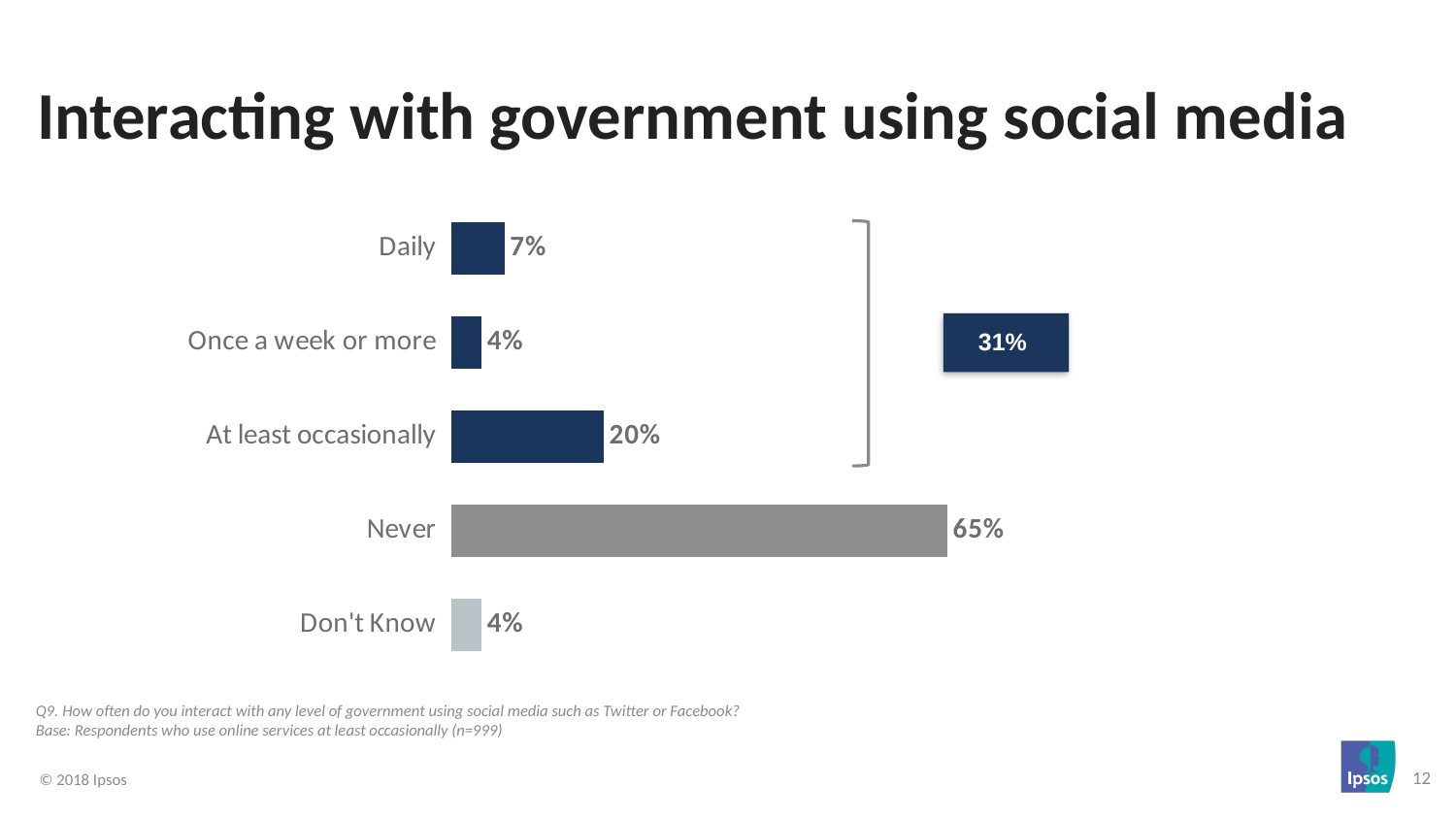

# Interacting with government using social media

### Chart

| Category | Total |
|---|---|
| Daily | 0.07 |
| Once a week or more | 0.04 |
| At least occasionally | 0.2 |
| Never | 0.65 |
| Don't Know | 0.04 |
31%
Q9. How often do you interact with any level of government using social media such as Twitter or Facebook?
Base: Respondents who use online services at least occasionally (n=999)